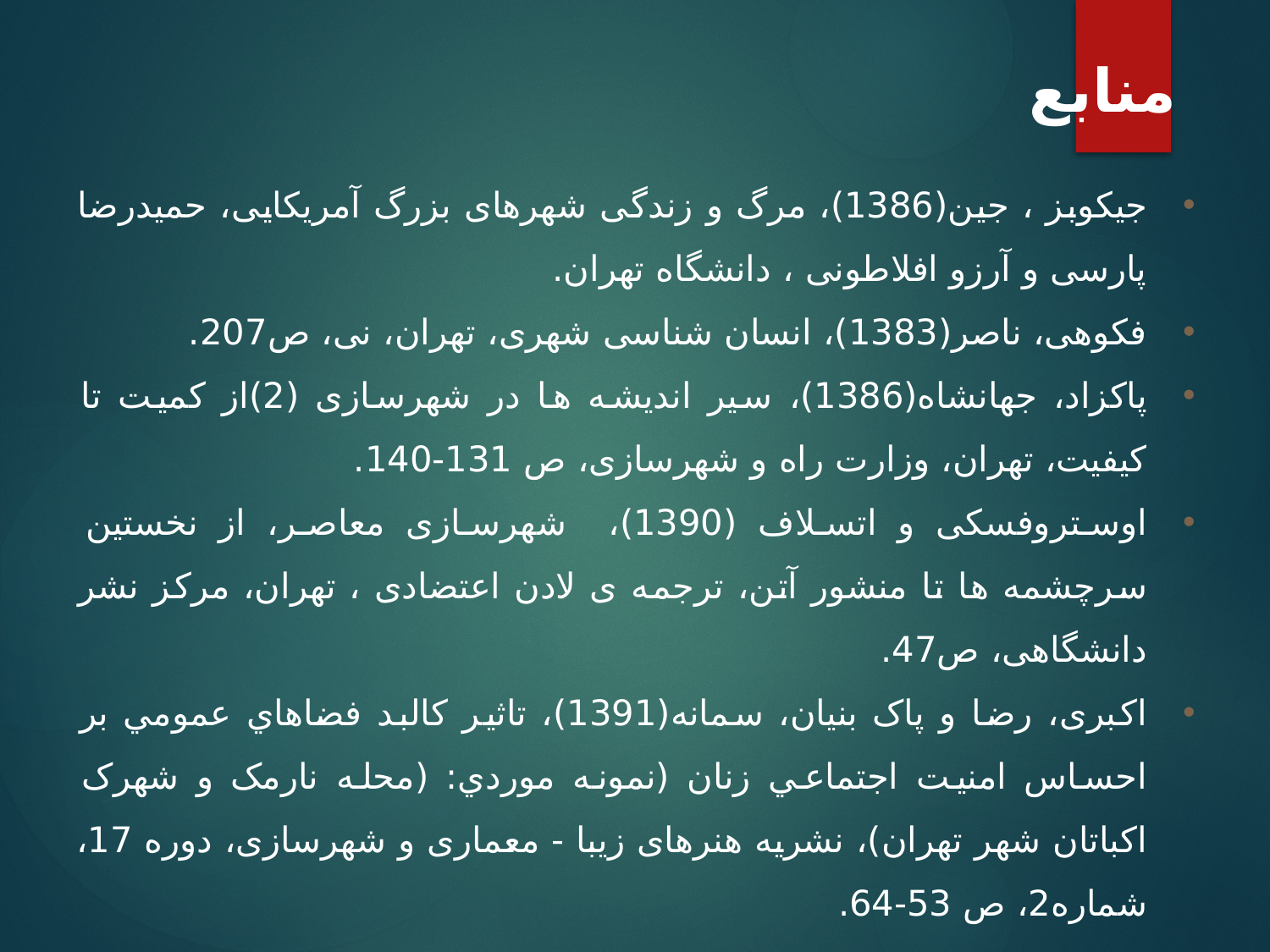

منابع
جیکوبز ، جین(1386)، مرگ و زندگی شهرهای بزرگ آمریکایی، حمیدرضا پارسی و آرزو افلاطونی ، دانشگاه تهران.
فکوهی، ناصر(1383)، انسان شناسی شهری، تهران، نی، ص207.
پاکزاد، جهانشاه(1386)، سیر اندیشه ها در شهرسازی (2)از کمیت تا کیفیت، تهران، وزارت راه و شهرسازی، ص 131-140.
اوستروفسکی و اتسلاف (1390)،  شهرسازی معاصر، از نخستین سرچشمه ها تا منشور آتن، ترجمه ی لادن اعتضادی ، تهران، مرکز نشر دانشگاهی، ص47.
اکبری، رضا و پاک بنیان، سمانه(1391)، تاثير کالبد فضاهاي عمومي بر احساس امنيت اجتماعي زنان (نمونه موردي: (محله نارمک و شهرک اکباتان شهر تهران)، نشریه هنرهای زیبا - معماری و شهرسازی، دوره 17، شماره2، ص 53-64.